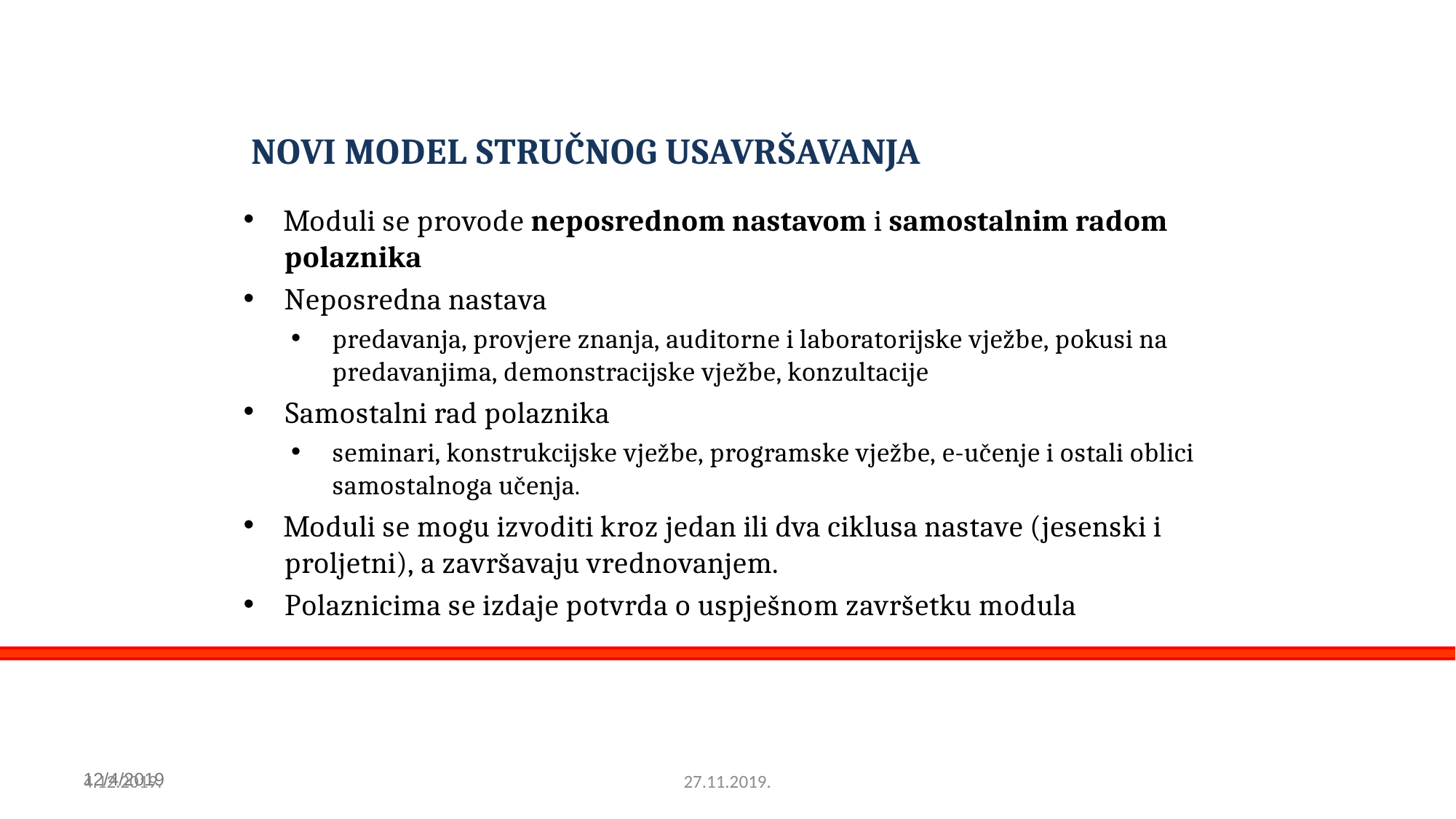

# NOVI MODEL STRUČNOG USAVRŠAVANJA
Moduli se provode neposrednom nastavom i samostalnim radom polaznika
Neposredna nastava
predavanja, provjere znanja, auditorne i laboratorijske vježbe, pokusi na predavanjima, demonstracijske vježbe, konzultacije
Samostalni rad polaznika
seminari, konstrukcijske vježbe, programske vježbe, e-učenje i ostali oblici samostalnoga učenja.
Moduli se mogu izvoditi kroz jedan ili dva ciklusa nastave (jesenski i proljetni), a završavaju vrednovanjem.
Polaznicima se izdaje potvrda o uspješnom završetku modula

4.12.2019.
27.11.2019.